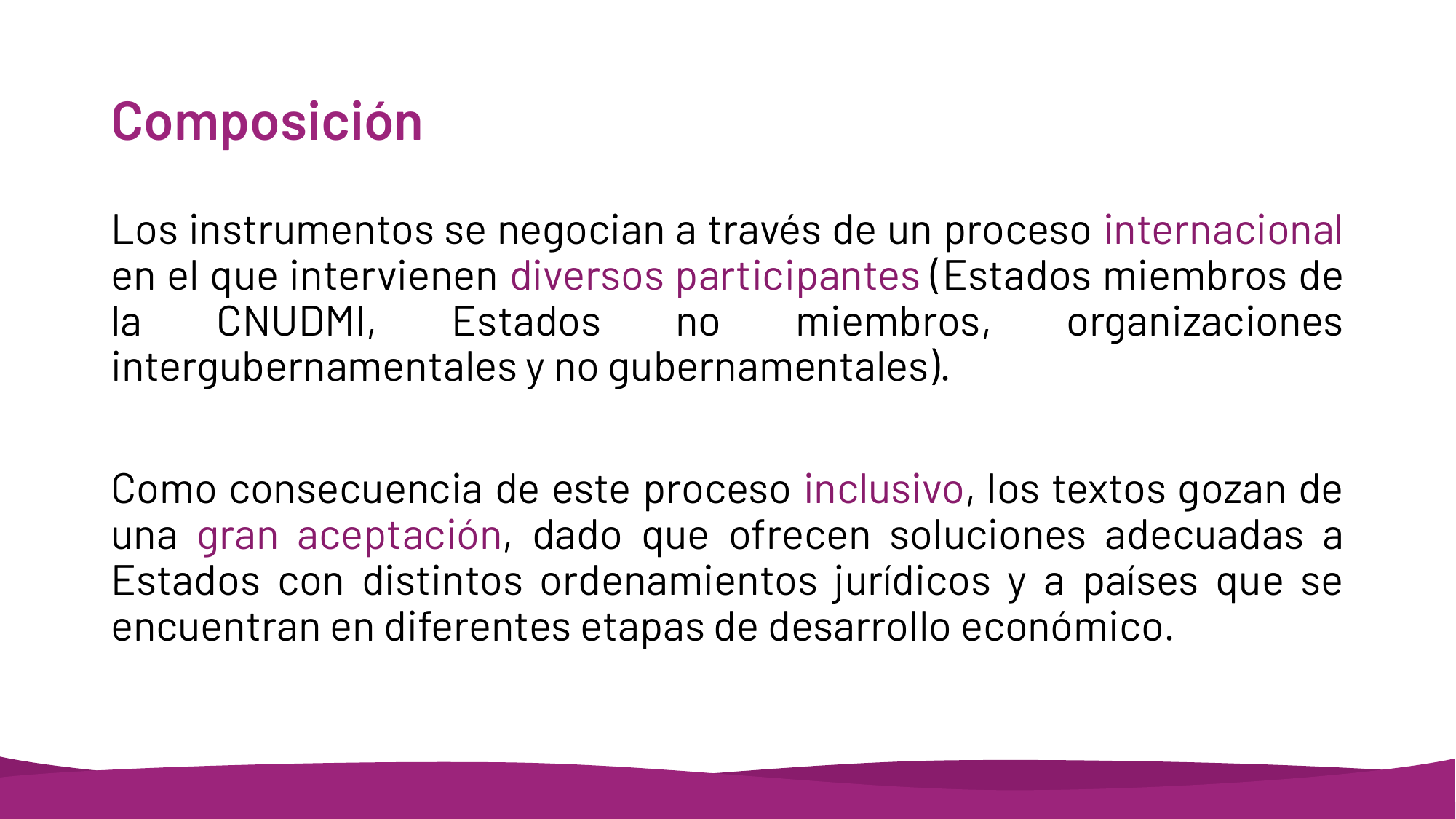

# Composición
Los instrumentos se negocian a través de un proceso internacional en el que intervienen diversos participantes (Estados miembros de la CNUDMI, Estados no miembros, organizaciones intergubernamentales y no gubernamentales).

Como consecuencia de este proceso inclusivo, los textos gozan de una gran aceptación, dado que ofrecen soluciones adecuadas a Estados con distintos ordenamientos jurídicos y a países que se encuentran en diferentes etapas de desarrollo económico.